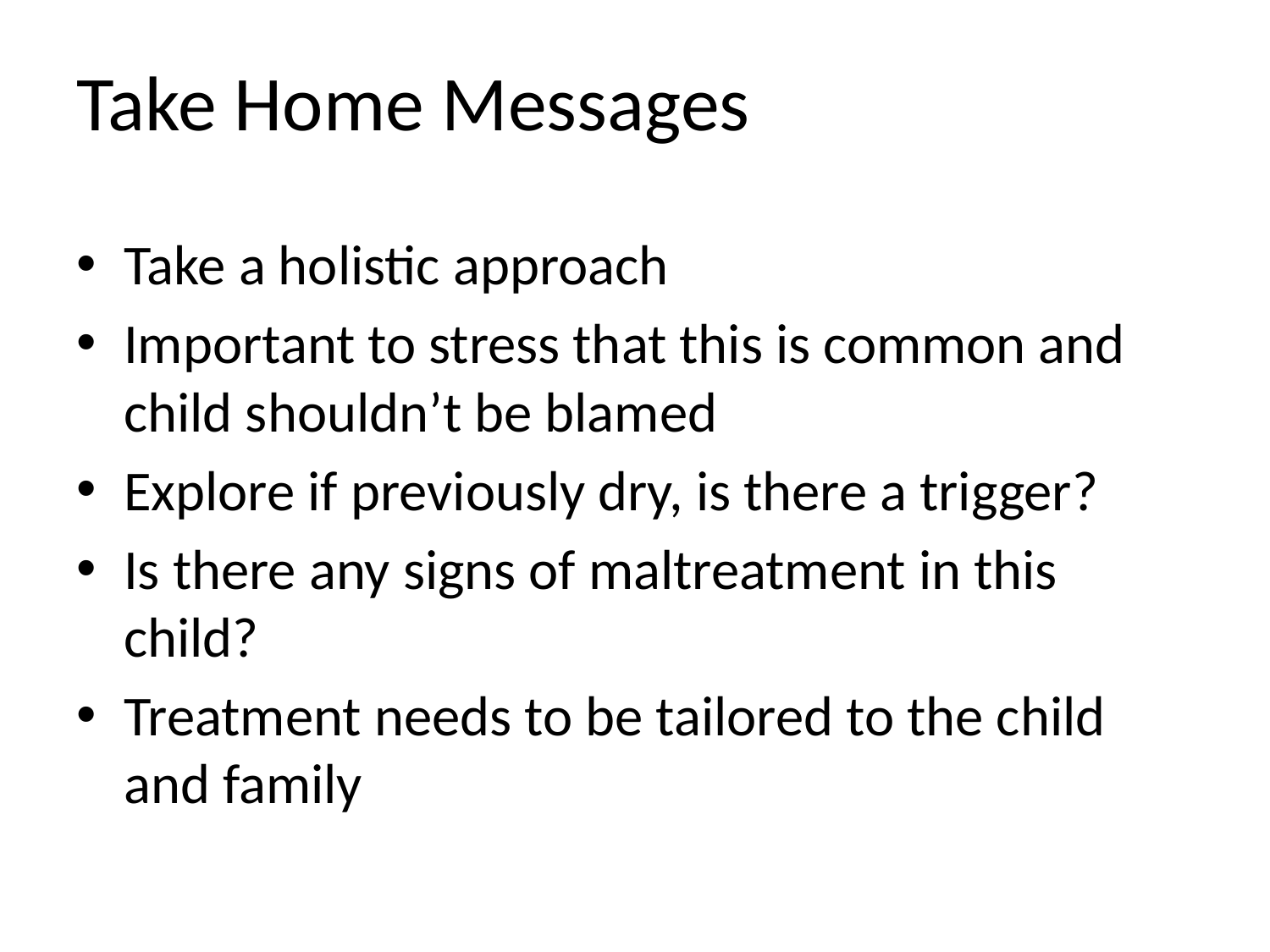

# Take Home Messages
Take a holistic approach
Important to stress that this is common and child shouldn’t be blamed
Explore if previously dry, is there a trigger?
Is there any signs of maltreatment in this child?
Treatment needs to be tailored to the child and family